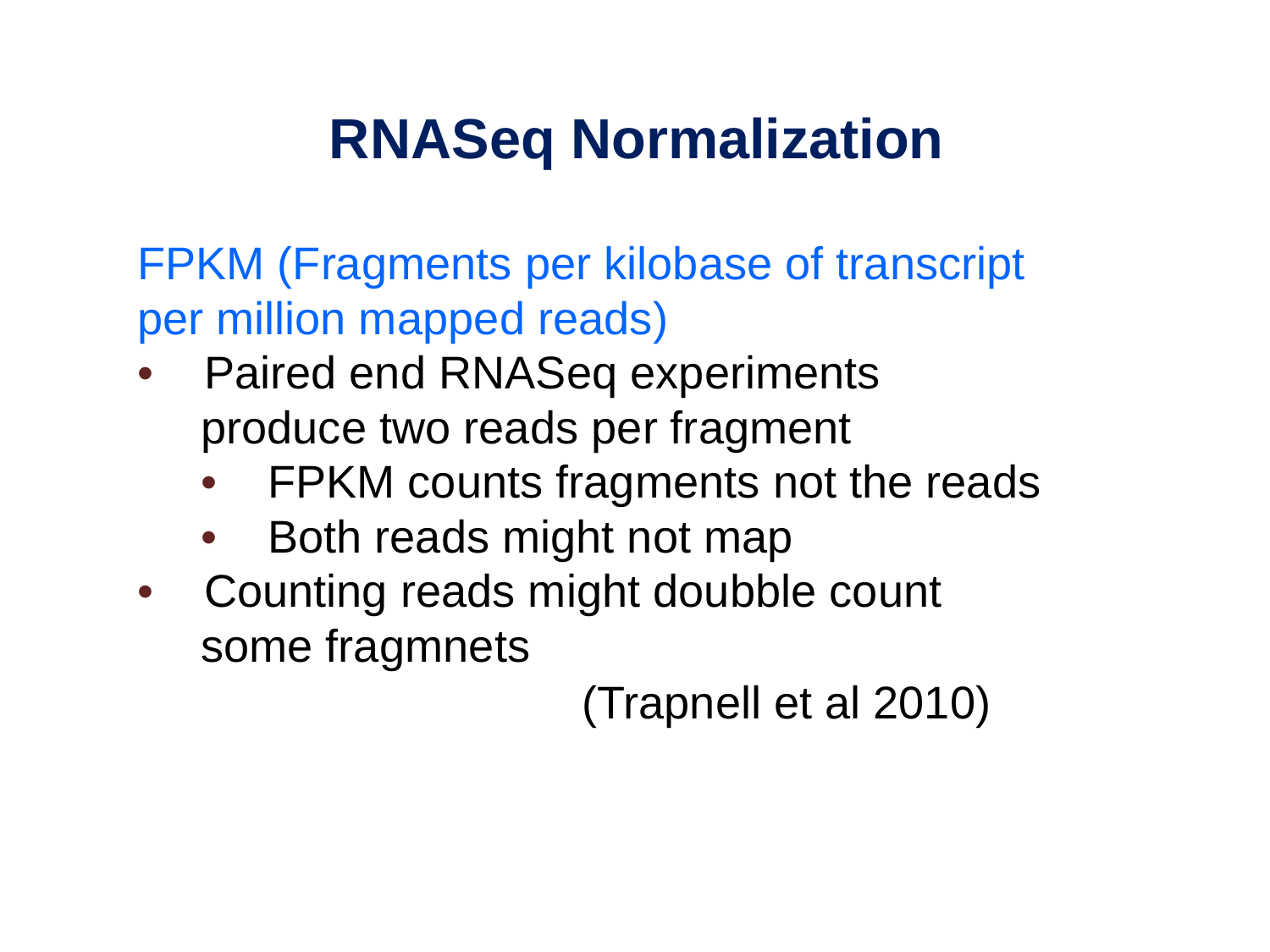

RNASeq Normalization
FPKM (Fragments per kilobase of transcript per million mapped reads)
•    Paired end RNASeq experiments produce two reads per fragment
•    FPKM counts fragments not the reads
•    Both reads might not map
•    Counting reads might doubble count some fragmnets
(Trapnell et al 2010)